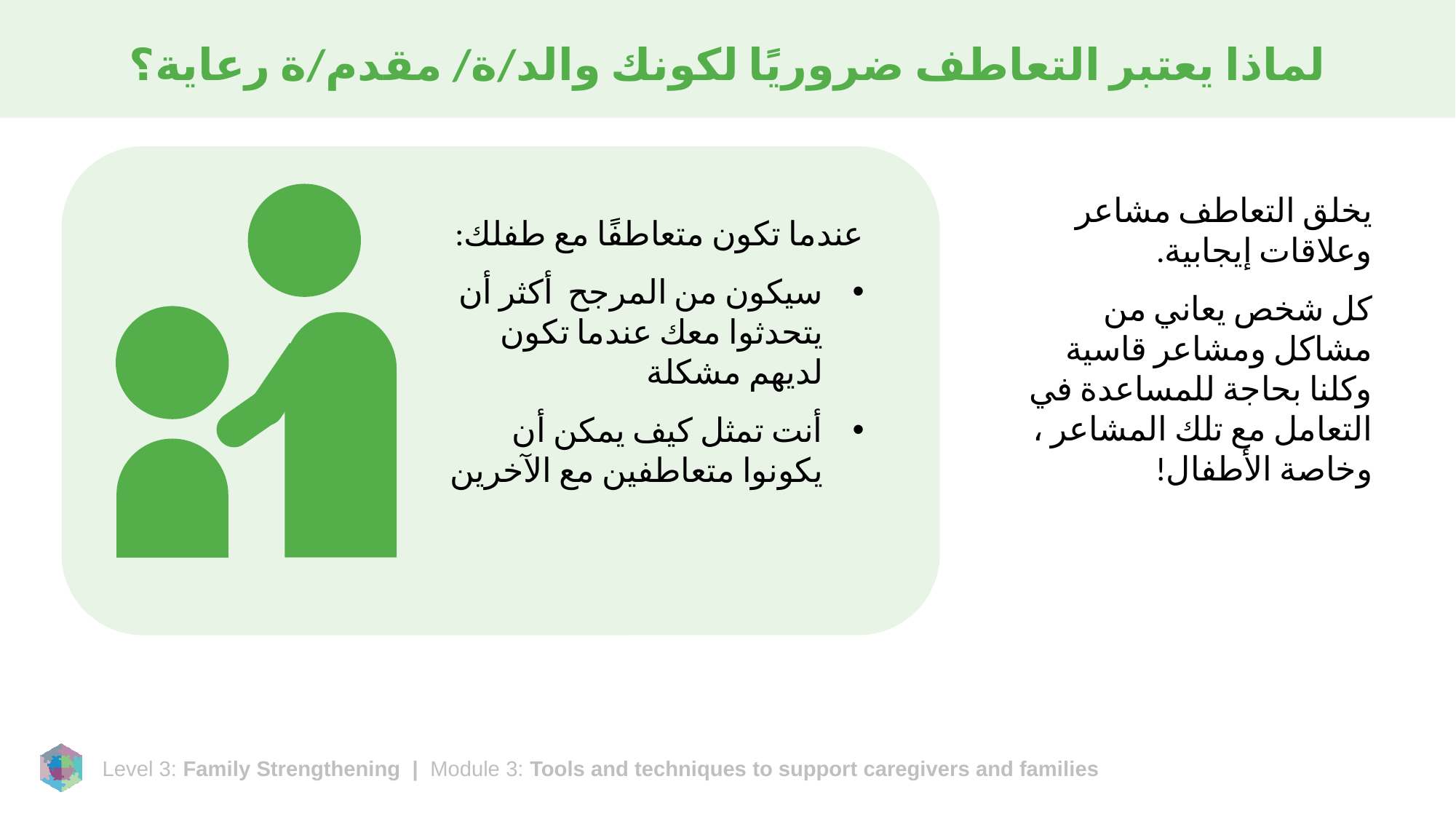

# لماذا يعتبر التعاطف ضروريًا لكونك والد/ة/ مقدم/ة رعاية؟

يخلق التعاطف مشاعر وعلاقات إيجابية.
كل شخص يعاني من مشاكل ومشاعر قاسية وكلنا بحاجة للمساعدة في التعامل مع تلك المشاعر ، وخاصة الأطفال!
عندما تكون متعاطفًا مع طفلك:
سيكون من المرجح  أكثر أن يتحدثوا معك عندما تكون لديهم مشكلة
أنت تمثل كيف يمكن أن يكونوا متعاطفين مع الآخرين